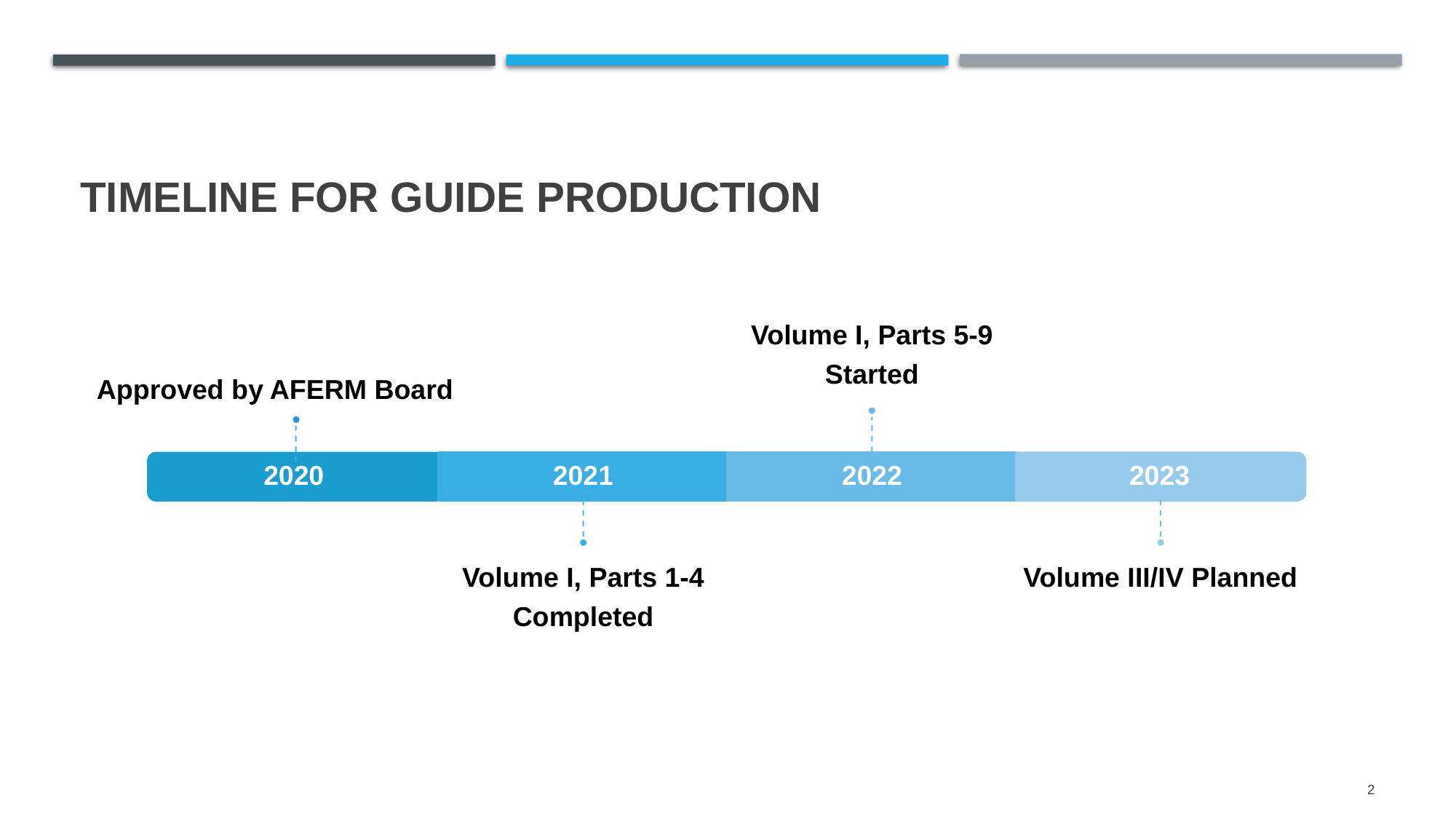

# Timeline for guide production
2020
Approved by AFERM Board
2021
Volume I, Parts 1-4
Completed
2022
Volume I, Parts 5-9
Started
2023
Volume III/IV Planned
2